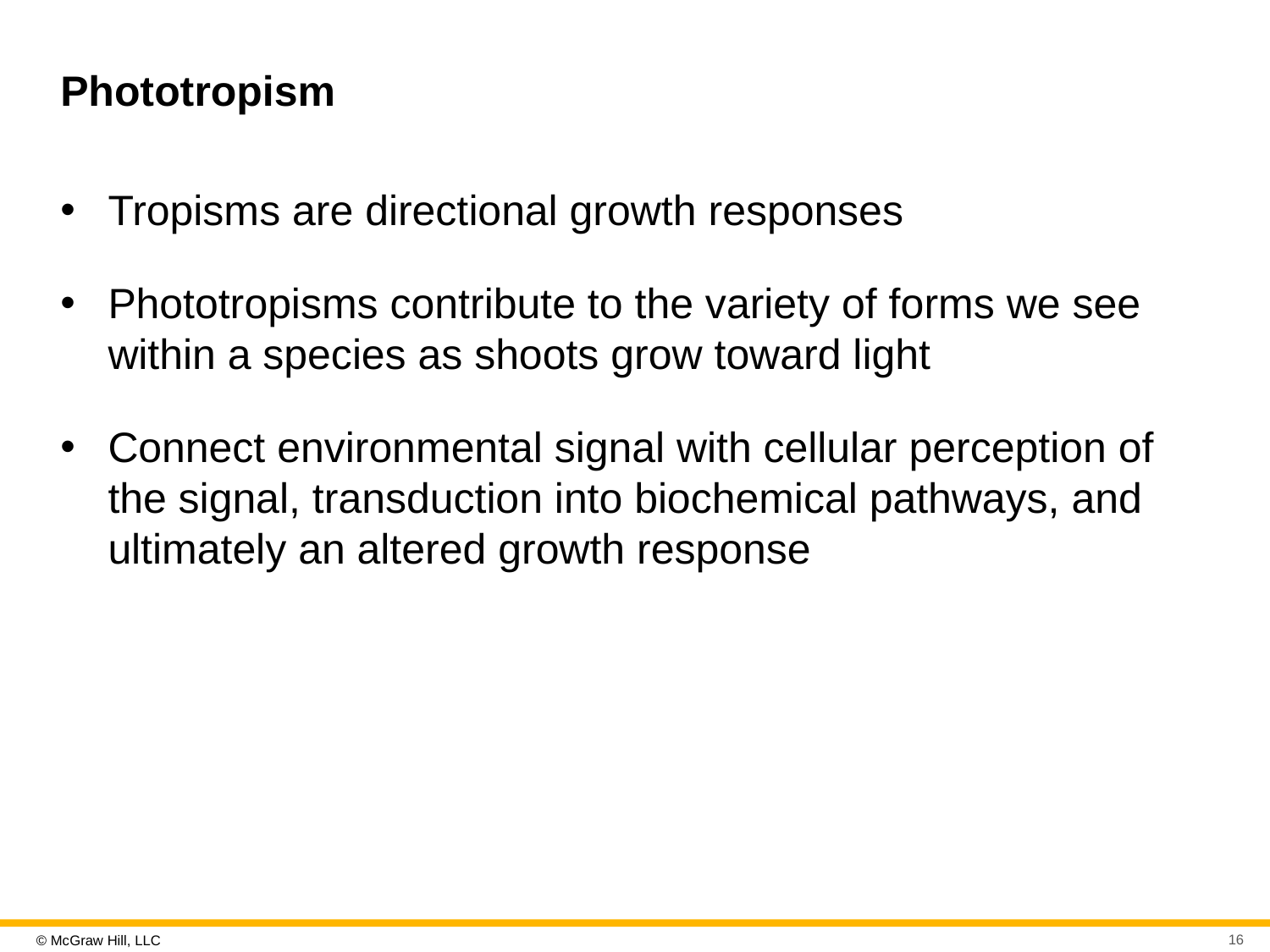

# Phototropism
Tropisms are directional growth responses
Phototropisms contribute to the variety of forms we see within a species as shoots grow toward light
Connect environmental signal with cellular perception of the signal, transduction into biochemical pathways, and ultimately an altered growth response
16